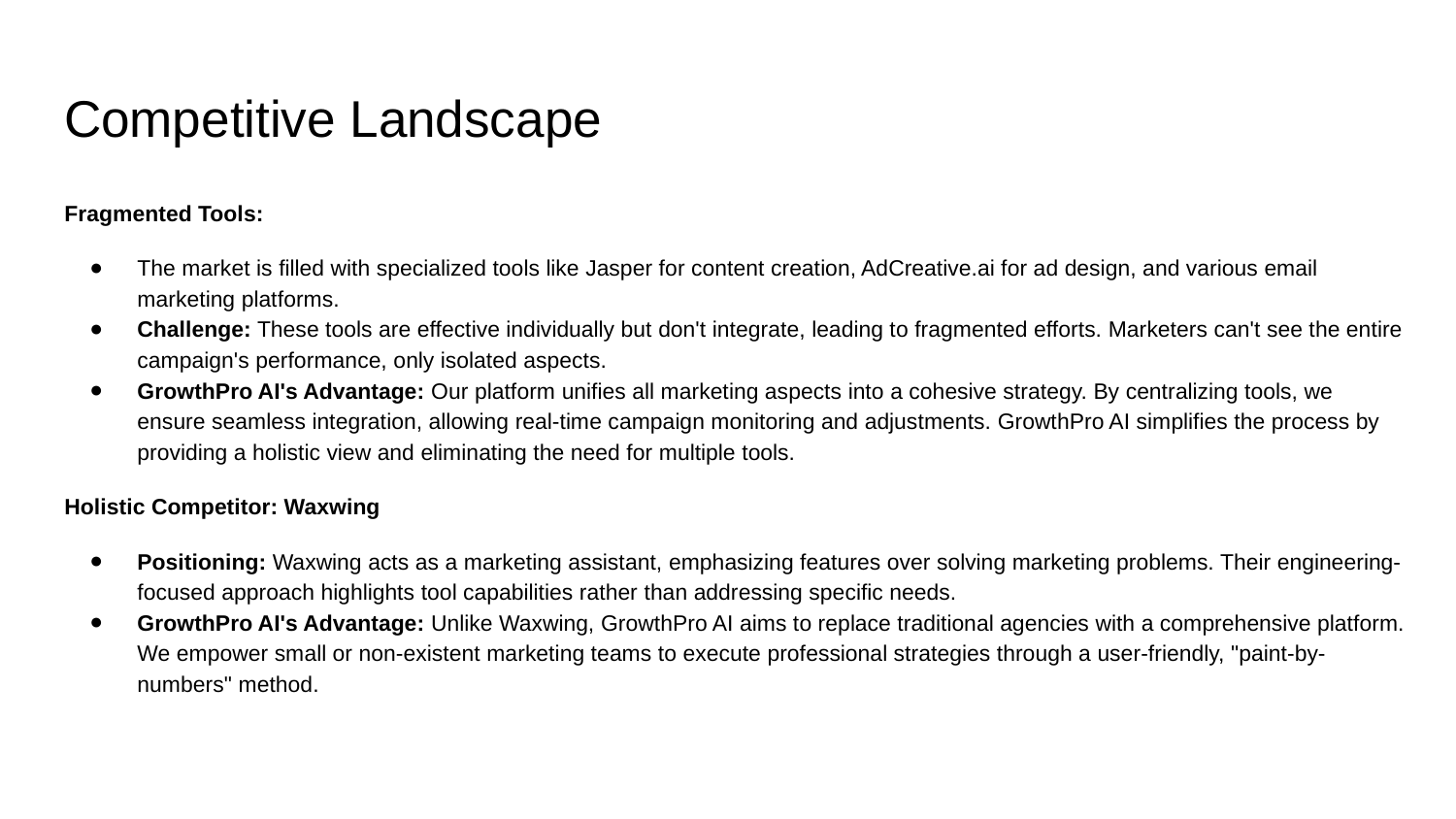

# Competitive Landscape
Fragmented Tools:
The market is filled with specialized tools like Jasper for content creation, AdCreative.ai for ad design, and various email marketing platforms.
Challenge: These tools are effective individually but don't integrate, leading to fragmented efforts. Marketers can't see the entire campaign's performance, only isolated aspects.
GrowthPro AI's Advantage: Our platform unifies all marketing aspects into a cohesive strategy. By centralizing tools, we ensure seamless integration, allowing real-time campaign monitoring and adjustments. GrowthPro AI simplifies the process by providing a holistic view and eliminating the need for multiple tools.
Holistic Competitor: Waxwing
Positioning: Waxwing acts as a marketing assistant, emphasizing features over solving marketing problems. Their engineering-focused approach highlights tool capabilities rather than addressing specific needs.
GrowthPro AI's Advantage: Unlike Waxwing, GrowthPro AI aims to replace traditional agencies with a comprehensive platform. We empower small or non-existent marketing teams to execute professional strategies through a user-friendly, "paint-by-numbers" method.